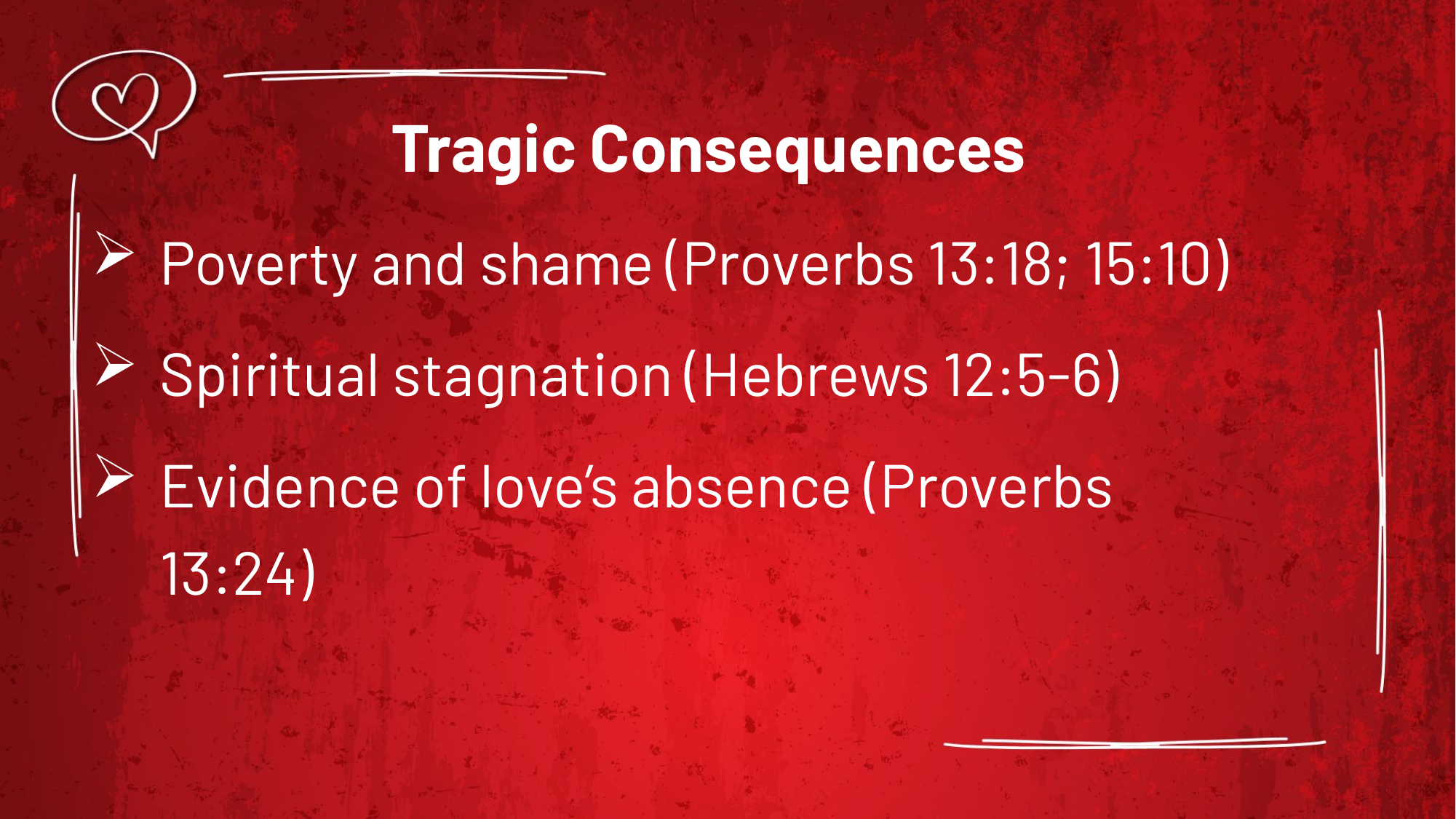

Tragic Consequences
Poverty and shame (Proverbs 13:18; 15:10)
Spiritual stagnation (Hebrews 12:5-6)
Evidence of love’s absence (Proverbs 13:24)